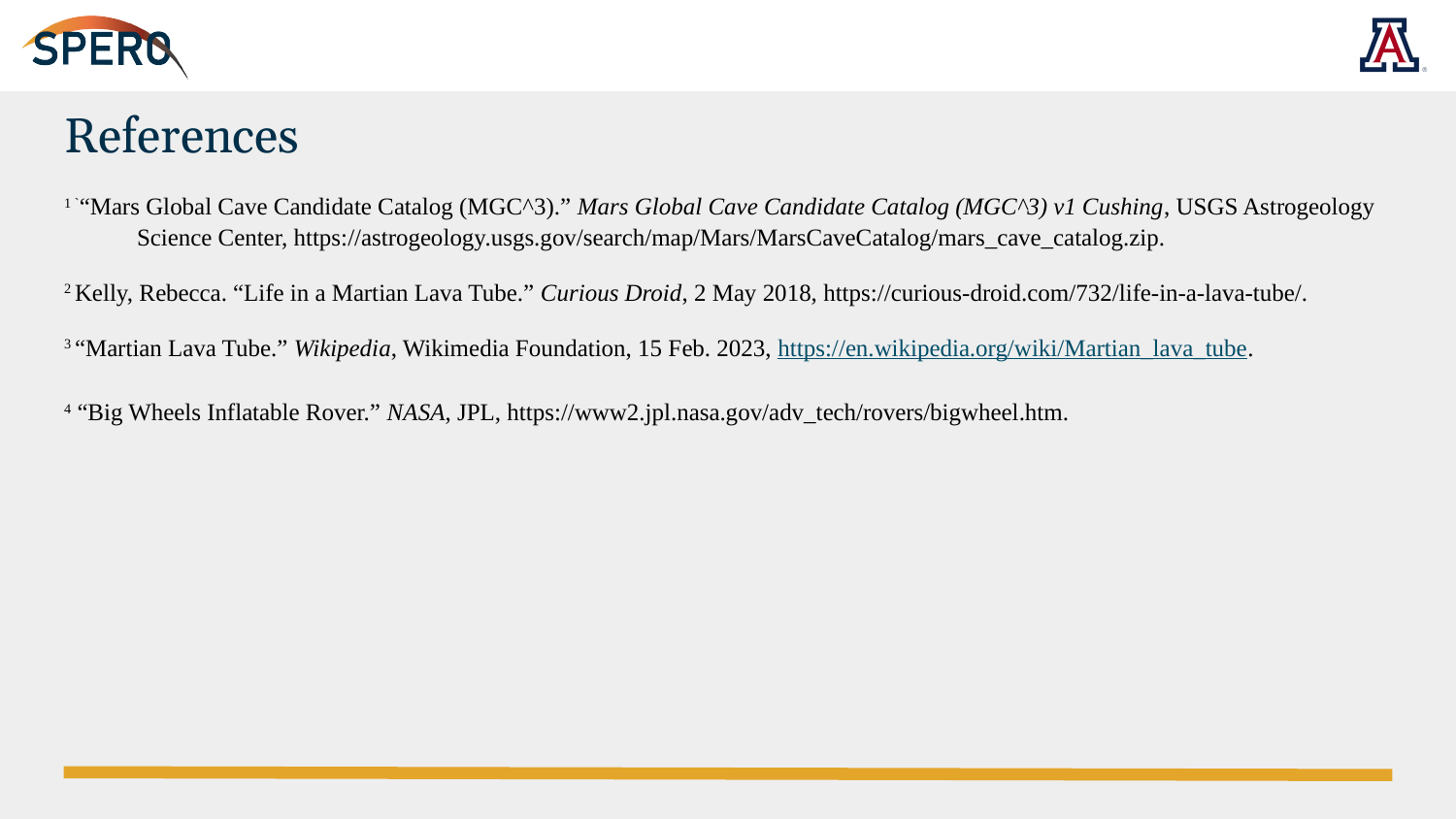

# References
1 `“Mars Global Cave Candidate Catalog (MGC^3).” Mars Global Cave Candidate Catalog (MGC^3) v1 Cushing, USGS Astrogeology Science Center, https://astrogeology.usgs.gov/search/map/Mars/MarsCaveCatalog/mars_cave_catalog.zip.
2 Kelly, Rebecca. “Life in a Martian Lava Tube.” Curious Droid, 2 May 2018, https://curious-droid.com/732/life-in-a-lava-tube/.
3 “Martian Lava Tube.” Wikipedia, Wikimedia Foundation, 15 Feb. 2023, https://en.wikipedia.org/wiki/Martian_lava_tube.
4 “Big Wheels Inflatable Rover.” NASA, JPL, https://www2.jpl.nasa.gov/adv_tech/rovers/bigwheel.htm.